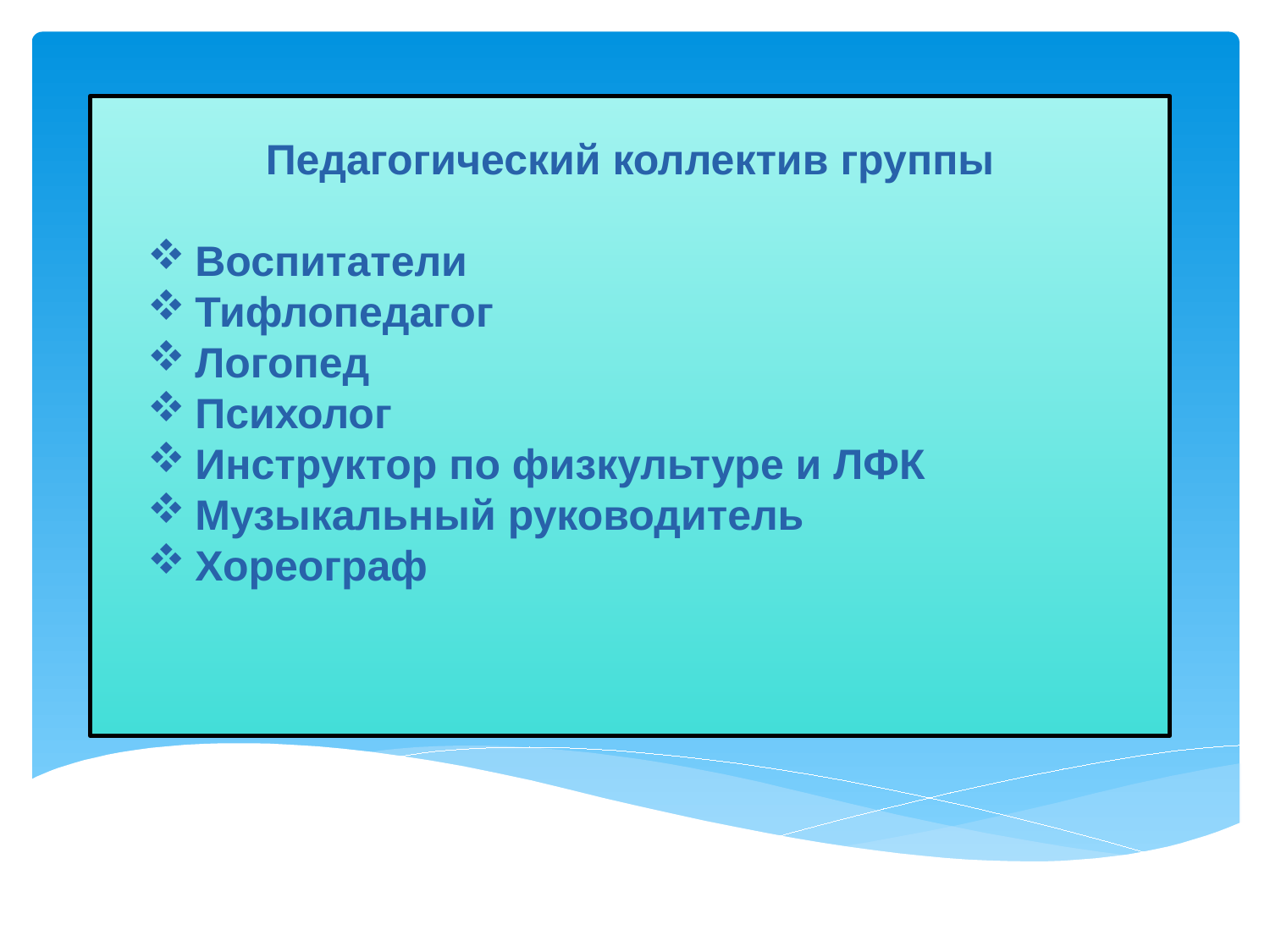

#
Педагогический коллектив группы

Воспитатели
Тифлопедагог
Логопед
Психолог
Инструктор по физкультуре и ЛФК
Музыкальный руководитель
Хореограф